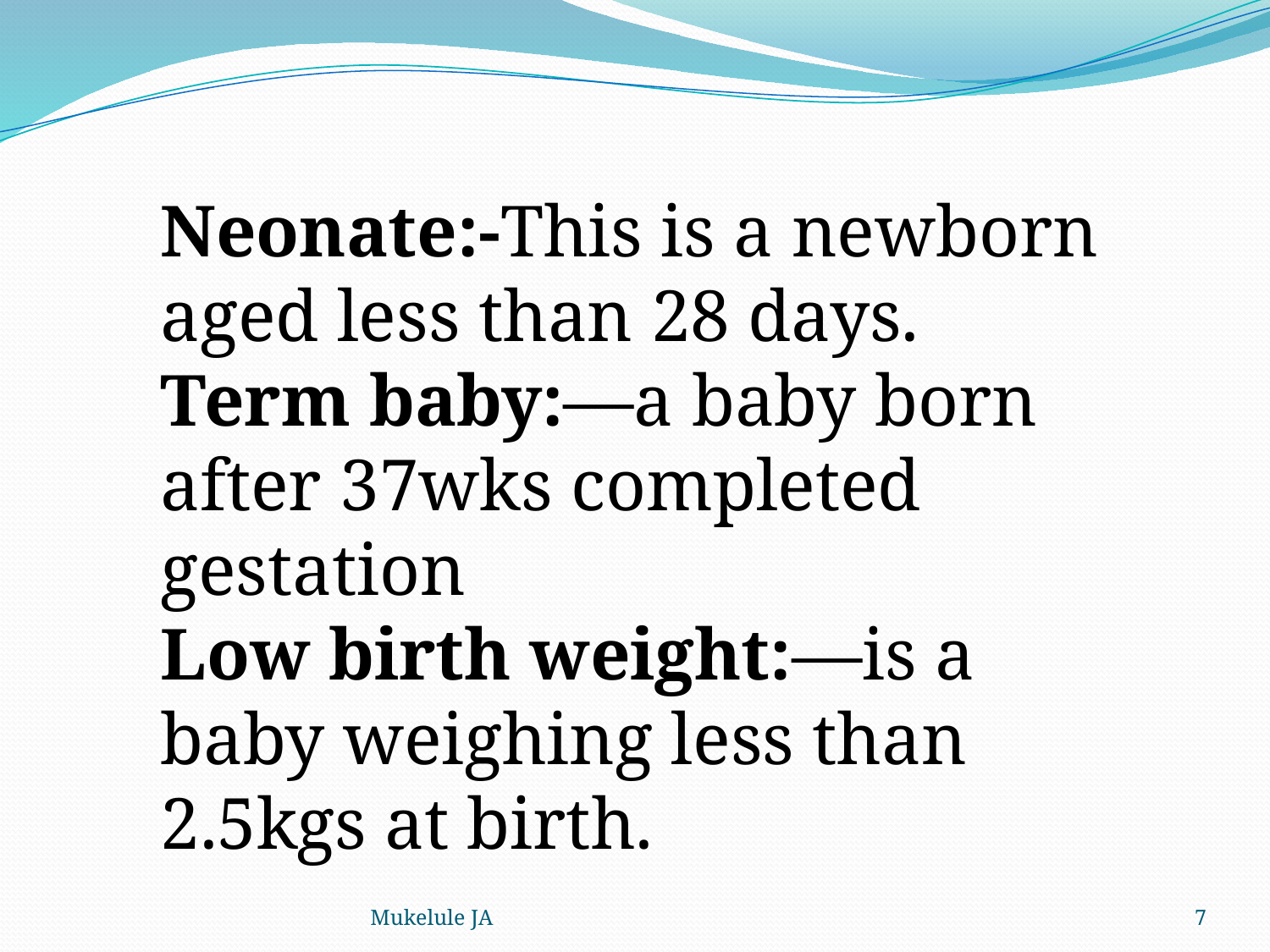

#
Neonate:-This is a newborn aged less than 28 days.
Term baby:—a baby born after 37wks completed gestation
Low birth weight:—is a baby weighing less than 2.5kgs at birth.
Mukelule JA
7